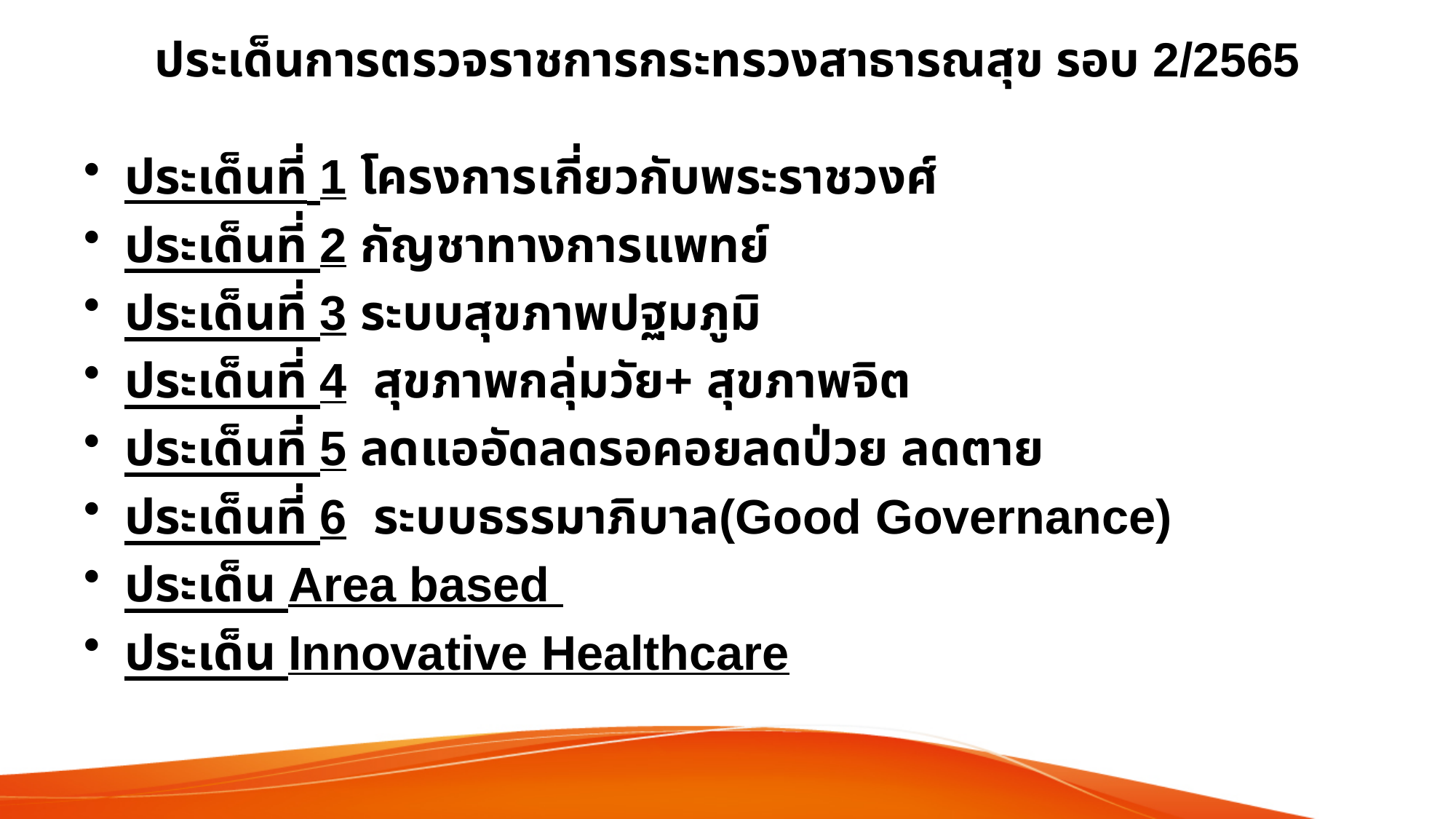

# ประเด็นการตรวจราชการกระทรวงสาธารณสุข รอบ 2/2565
ประเด็นที่ 1 โครงการเกี่ยวกับพระราชวงศ์
ประเด็นที่ 2 กัญชาทางการแพทย์
ประเด็นที่ 3 ระบบสุขภาพปฐมภูมิ
ประเด็นที่ 4  สุขภาพกลุ่มวัย+ สุขภาพจิต
ประเด็นที่ 5 ลดแออัดลดรอคอยลดป่วย ลดตาย
ประเด็นที่ 6  ระบบธรรมาภิบาล(Good Governance)
ประเด็น Area based
ประเด็น Innovative Healthcare